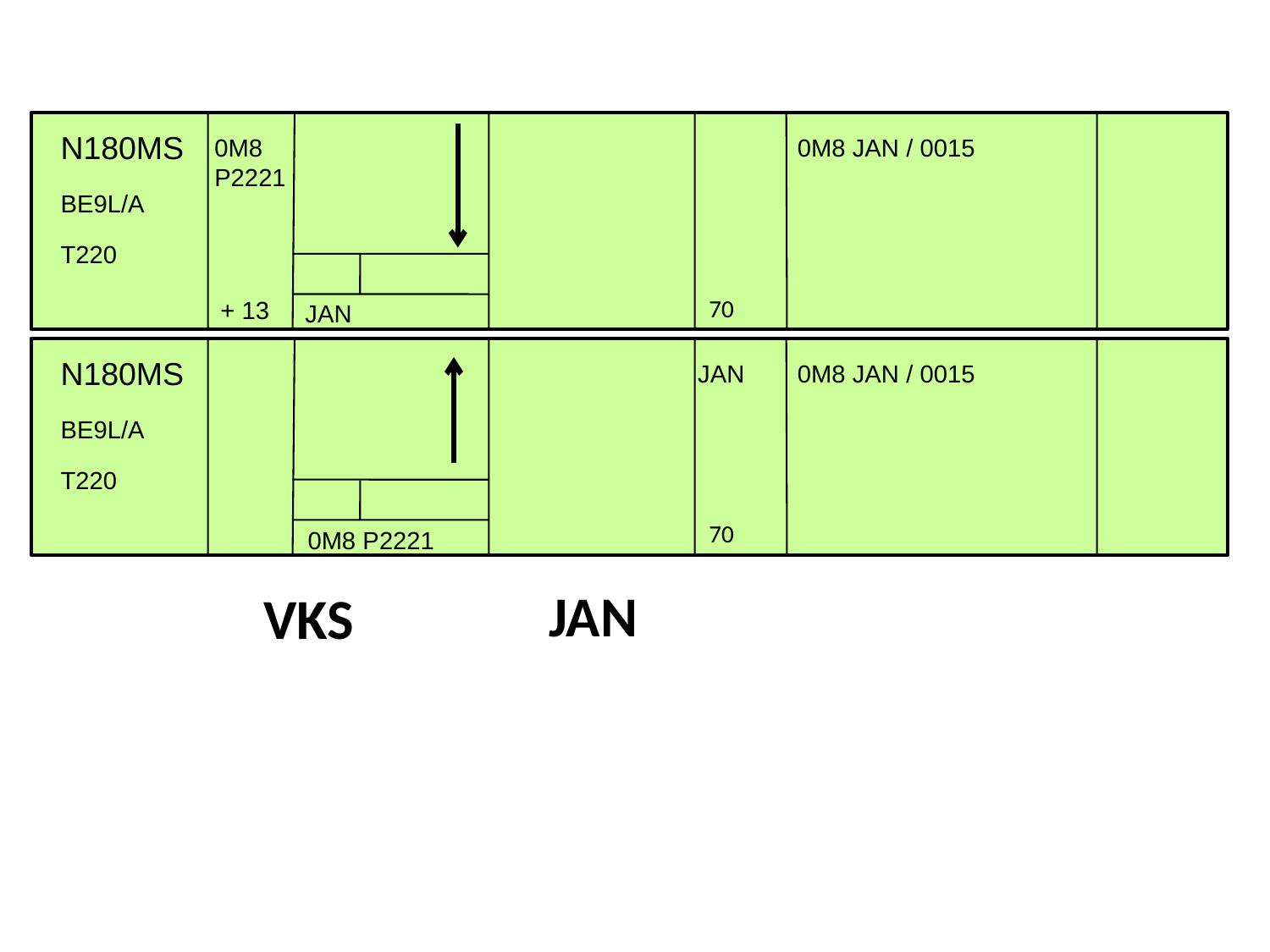

N180MS
0M8
P2221

0M8 JAN / 0015

BE9L/A

T220

70
+ 13
JAN

N180MS

 JAN
0M8 JAN / 0015

BE9L/A

T220

70

0M8 P2221

JAN
VKS